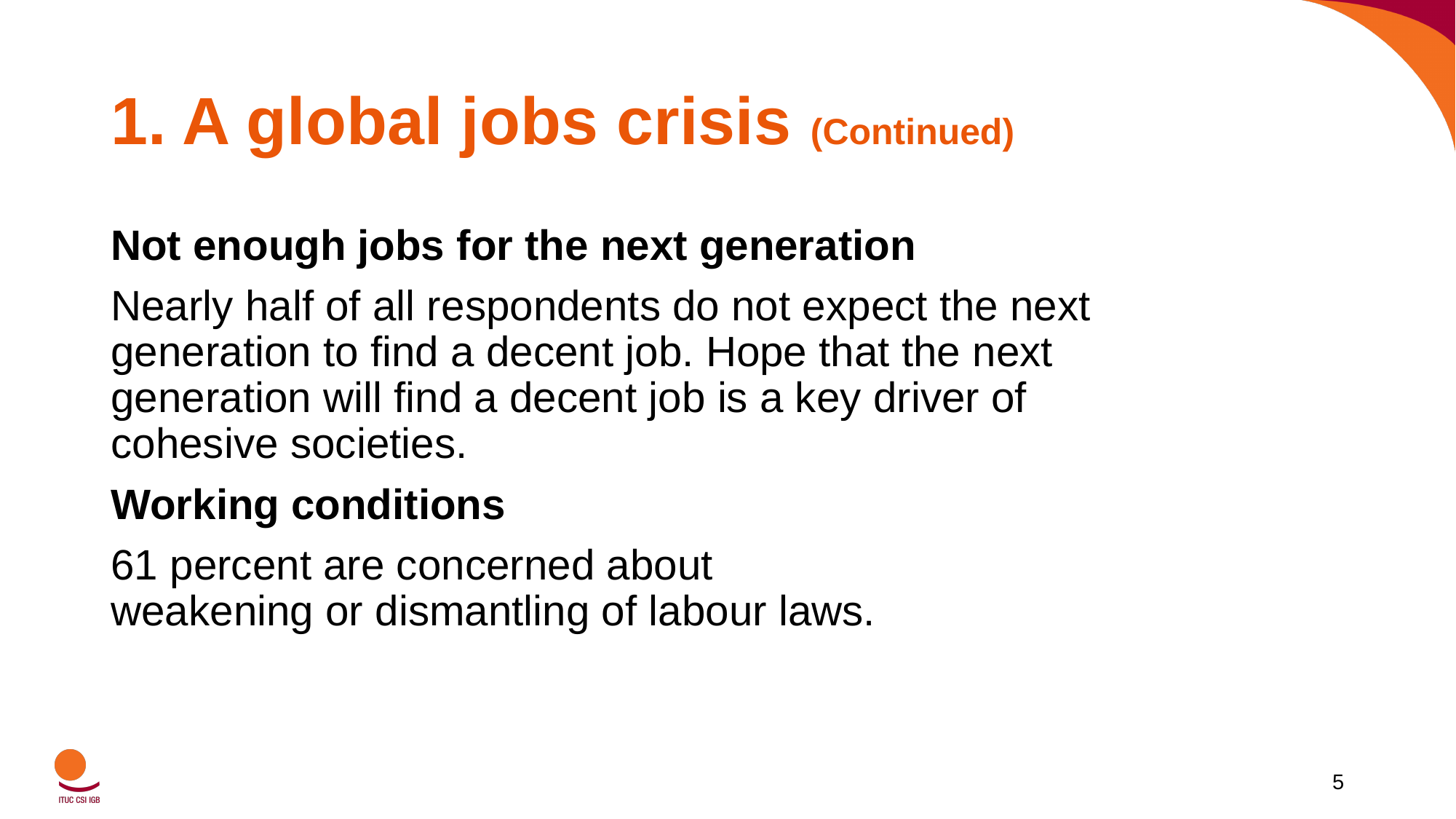

# 1. A global jobs crisis (Continued)
Not enough jobs for the next generation
Nearly half of all respondents do not expect the next generation to find a decent job. Hope that the next generation will find a decent job is a key driver of cohesive societies.
Working conditions
61 percent are concerned about
weakening or dismantling of labour laws.